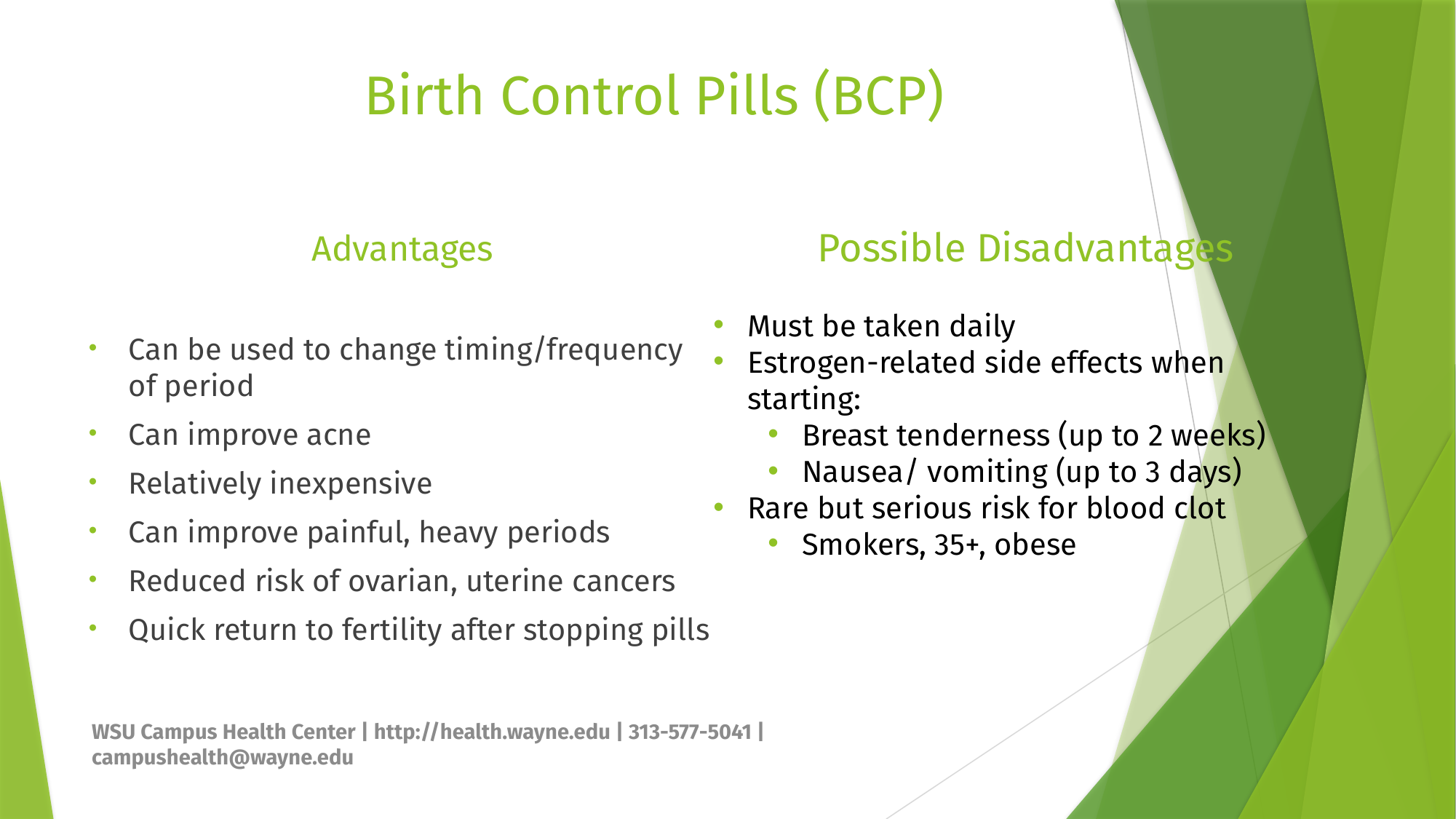

# Birth Control Pills (BCP)
Possible Disadvantages

Must be taken daily
Estrogen-related side effects when starting:
Breast tenderness (up to 2 weeks)
Nausea/ vomiting (up to 3 days)
Rare but serious risk for blood clot
Smokers, 35+, obese
Advantages

Can be used to change timing/frequency of period
Can improve acne
Relatively inexpensive
Can improve painful, heavy periods
Reduced risk of ovarian, uterine cancers
Quick return to fertility after stopping pills

WSU Campus Health Center | http://health.wayne.edu | 313-577-5041 | campushealth@wayne.edu